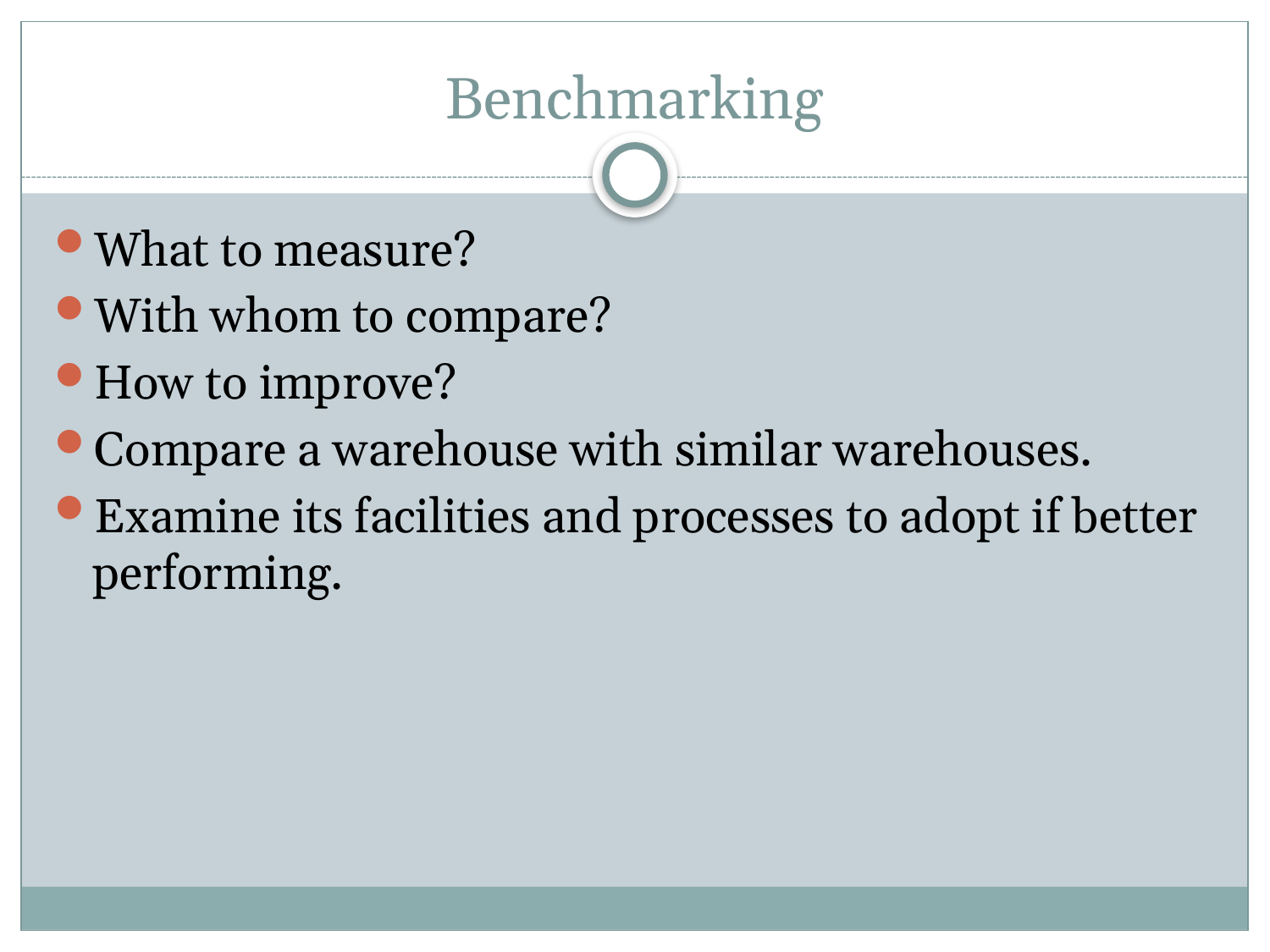

# Benchmarking
What to measure?
With whom to compare?
How to improve?
Compare a warehouse with similar warehouses.
Examine its facilities and processes to adopt if better performing.